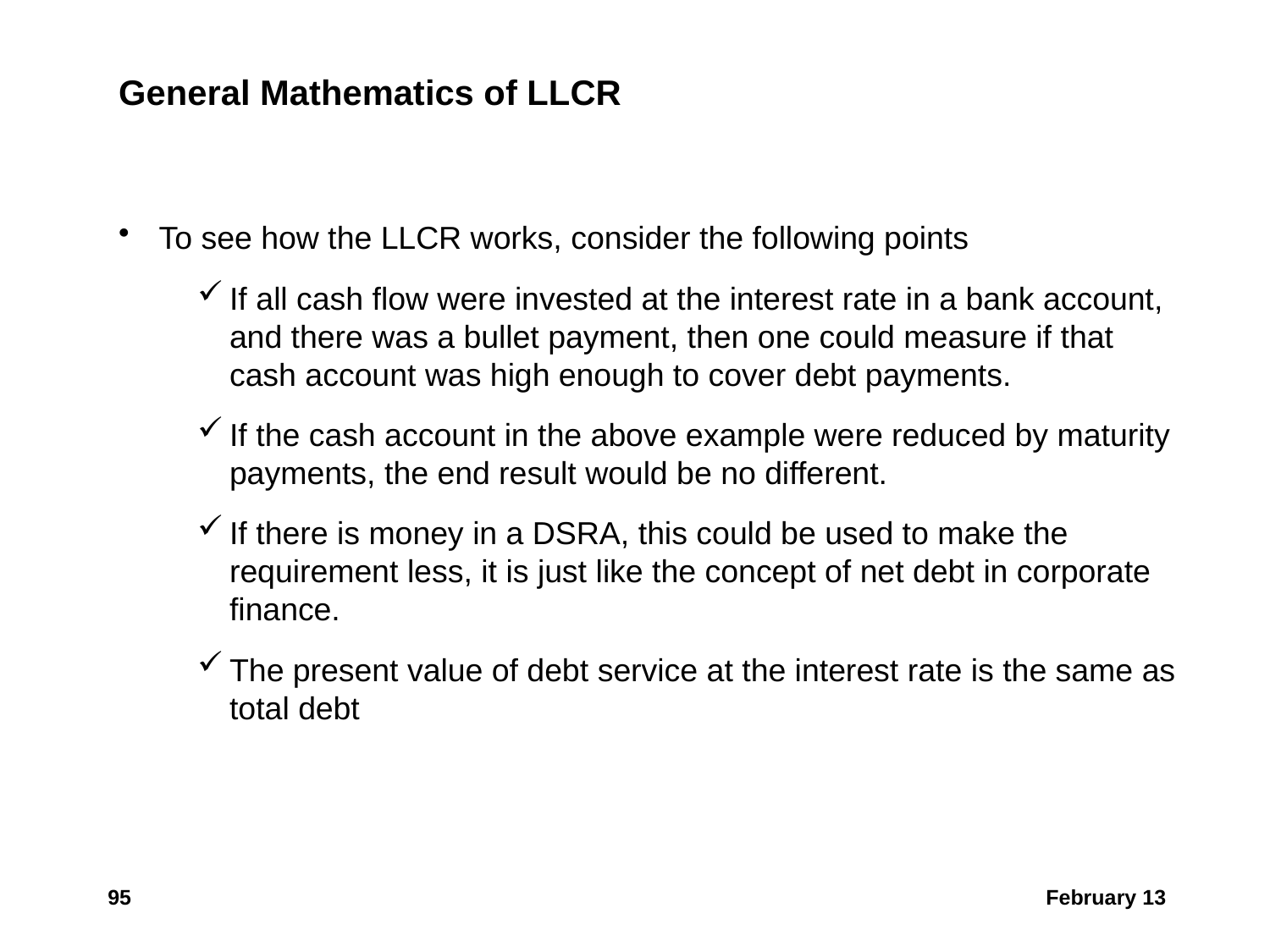

# General Mathematics of LLCR
To see how the LLCR works, consider the following points
If all cash flow were invested at the interest rate in a bank account, and there was a bullet payment, then one could measure if that cash account was high enough to cover debt payments.
If the cash account in the above example were reduced by maturity payments, the end result would be no different.
If there is money in a DSRA, this could be used to make the requirement less, it is just like the concept of net debt in corporate finance.
The present value of debt service at the interest rate is the same as total debt